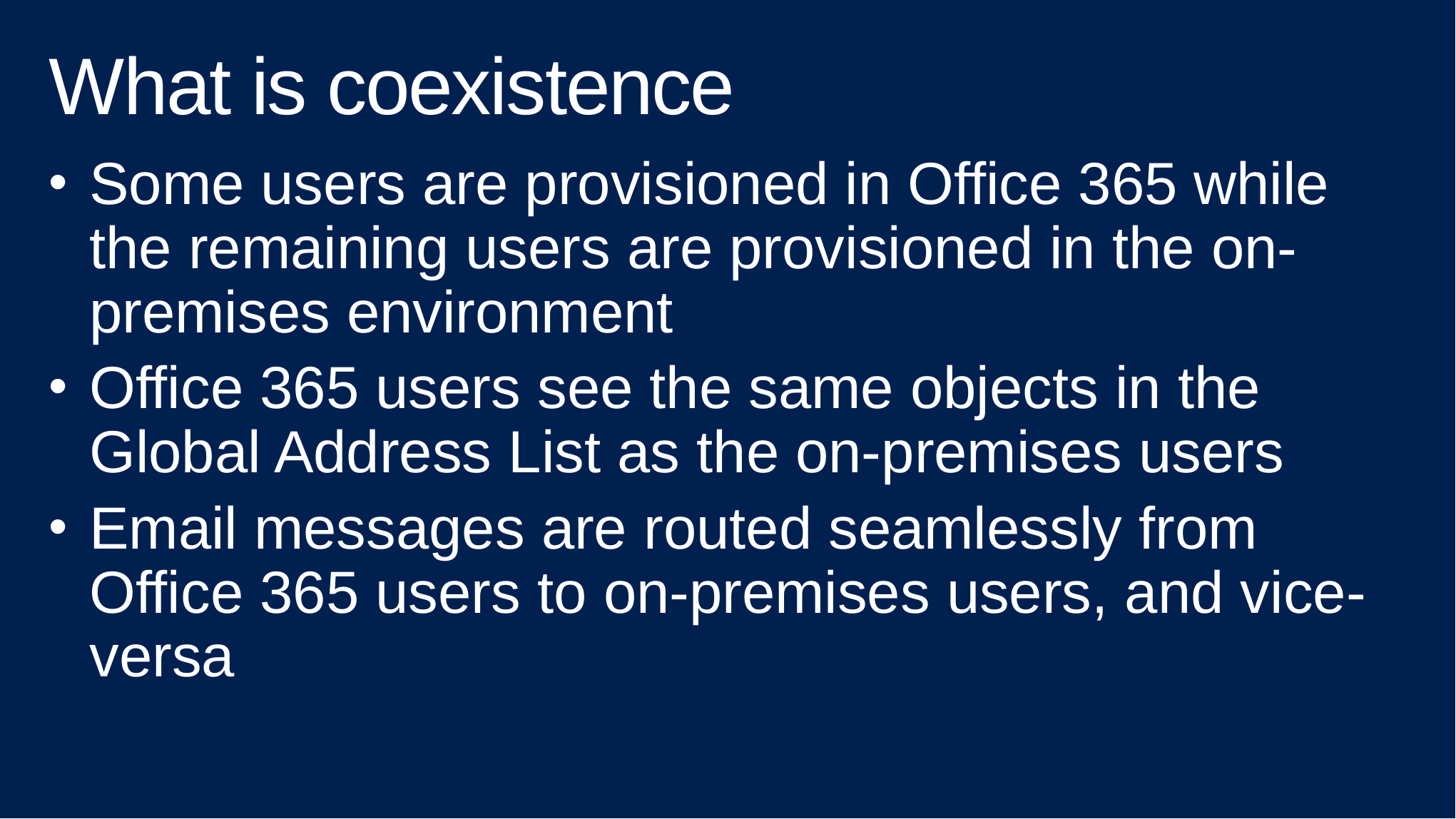

# What is coexistence
Some users are provisioned in Office 365 while the remaining users are provisioned in the on-premises environment
Office 365 users see the same objects in the Global Address List as the on-premises users
Email messages are routed seamlessly from Office 365 users to on-premises users, and vice-versa